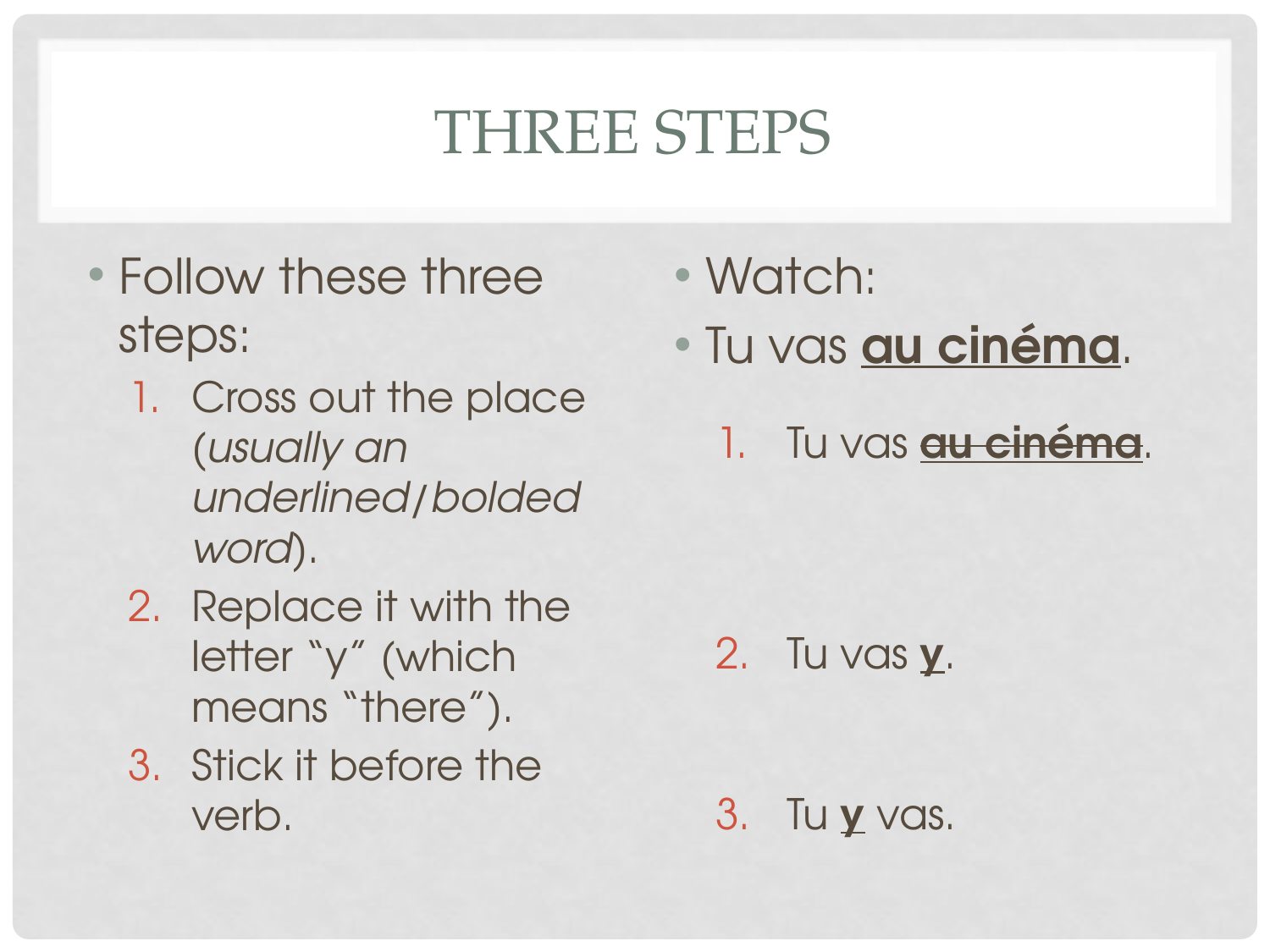

# Three steps
Follow these three steps:
Cross out the place (usually an underlined/bolded word).
Replace it with the letter “y” (which means “there”).
Stick it before the verb.
Watch:
Tu vas au cinéma.

Tu vas au cinéma.

Tu vas y.

Tu y vas.